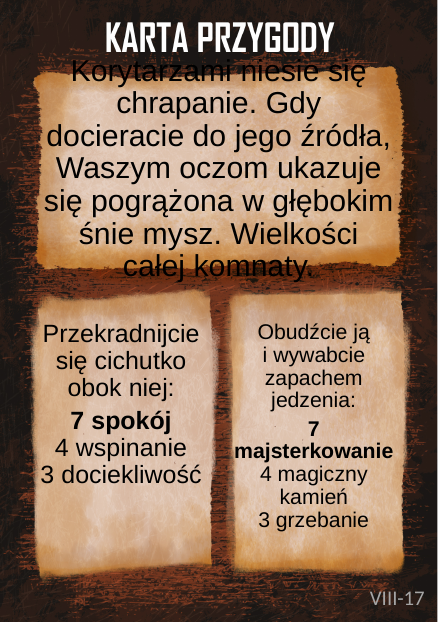

# Korytarzami niesie się chrapanie. Gdy docieracie do jego źródła, Waszym oczom ukazuje się pogrążona w głębokim śnie mysz. Wielkości całej komnaty.
Przekradnijcie się cichutko obok niej:
7 spokój
4 wspinanie
3 dociekliwość
Obudźcie ją
i wywabcie zapachem jedzenia:
7 majsterkowanie
4 magiczny kamień
3 grzebanie
VIII-17